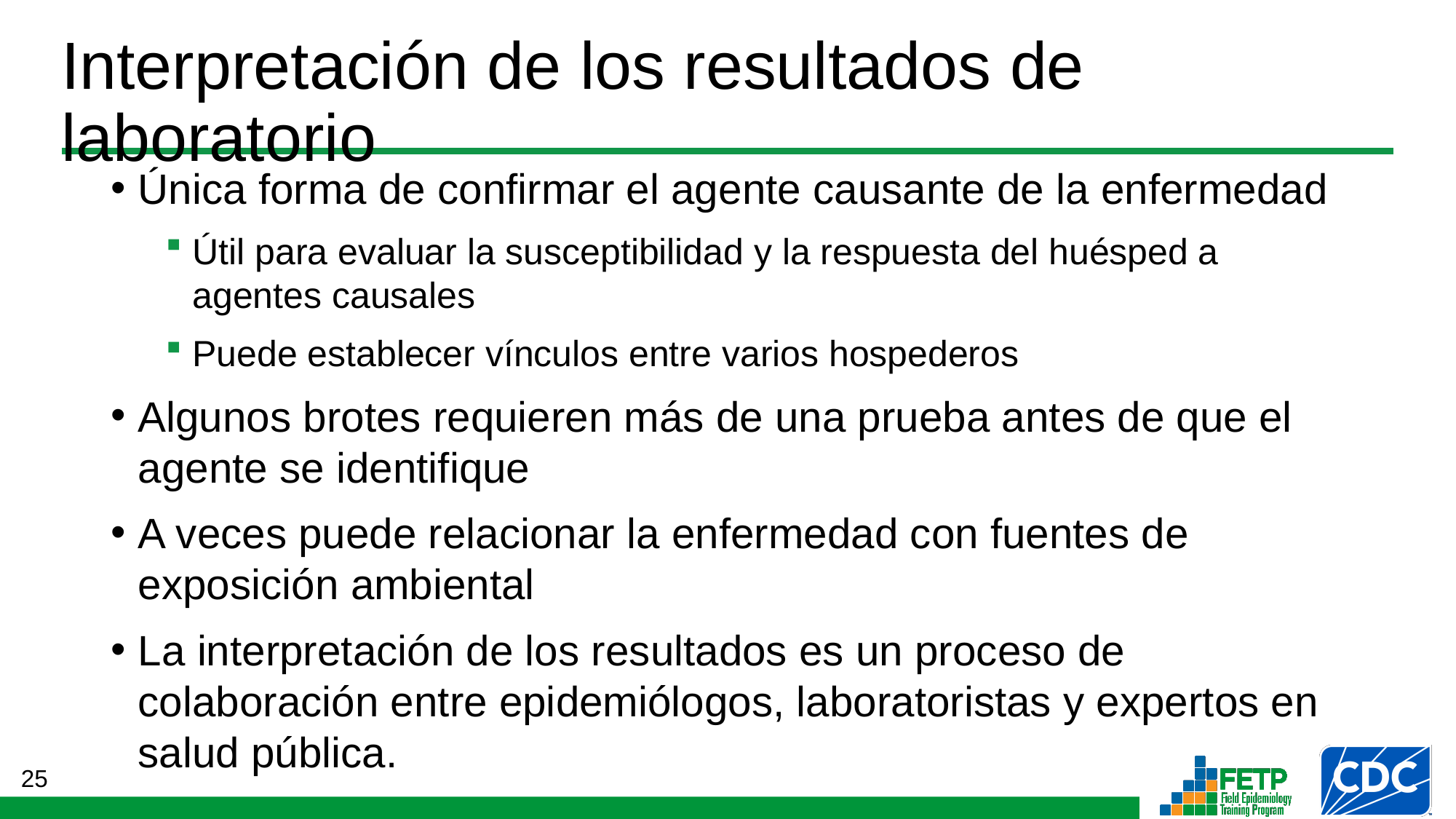

# Interpretación de los resultados de laboratorio
Única forma de confirmar el agente causante de la enfermedad
Útil para evaluar la susceptibilidad y la respuesta del huésped a
agentes causales
Puede establecer vínculos entre varios hospederos
Algunos brotes requieren más de una prueba antes de que el agente se identifique
A veces puede relacionar la enfermedad con fuentes de exposición ambiental
La interpretación de los resultados es un proceso de colaboración entre epidemiólogos, laboratoristas y expertos en salud pública.